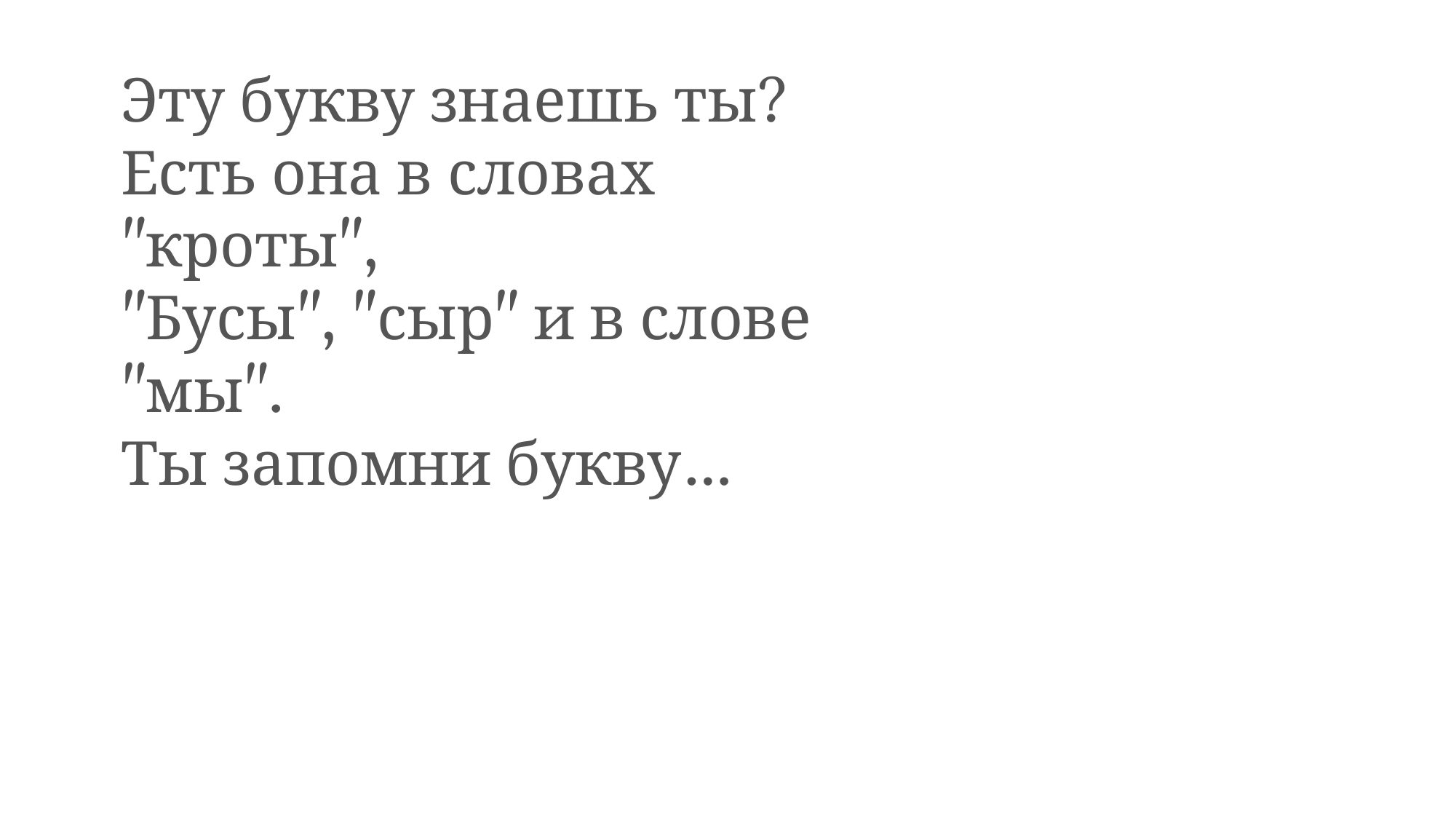

Эту букву знаешь ты?
Есть она в словах "кроты",
"Бусы", "сыр" и в слове "мы".
Ты запомни букву…